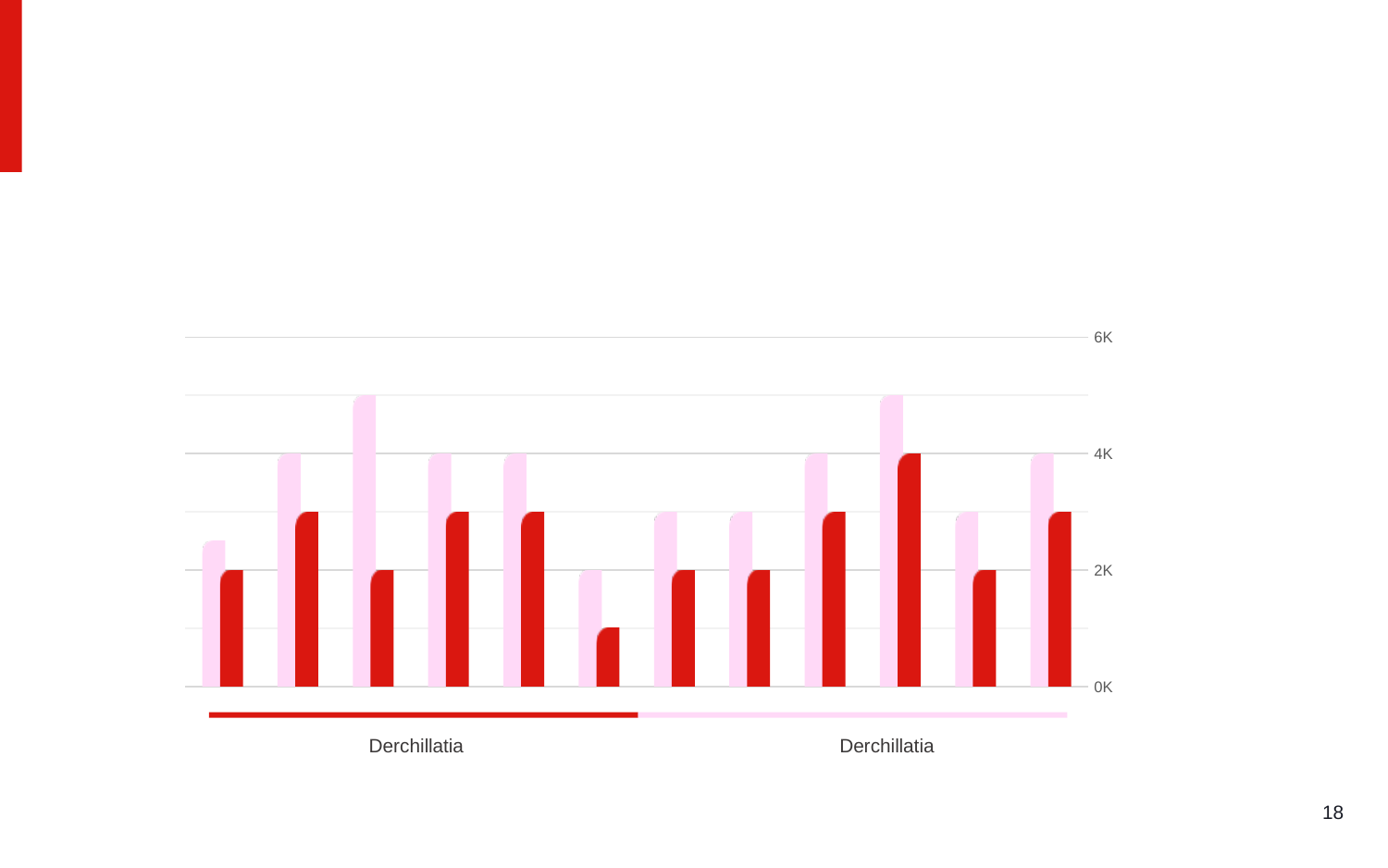

#

### Chart

| Category | Derchillatia2 | Derchillatia |
|---|---|---|
| Jan | 2.5 | 2.0 |
| Feb | 4.0 | 3.0 |
| Mar | 5.0 | 2.0 |
| Apr | 4.0 | 3.0 |
| May | 4.0 | 3.0 |
| Jun | 2.0 | 1.0 |
| Jul | 3.0 | 2.0 |
| Aug | 3.0 | 2.0 |
| Sep | 4.0 | 3.0 |
| Oct | 5.0 | 4.0 |
| Nov | 3.0 | 2.0 |
| Dec | 4.0 | 3.0 |

Derchillatia
Derchillatia
18